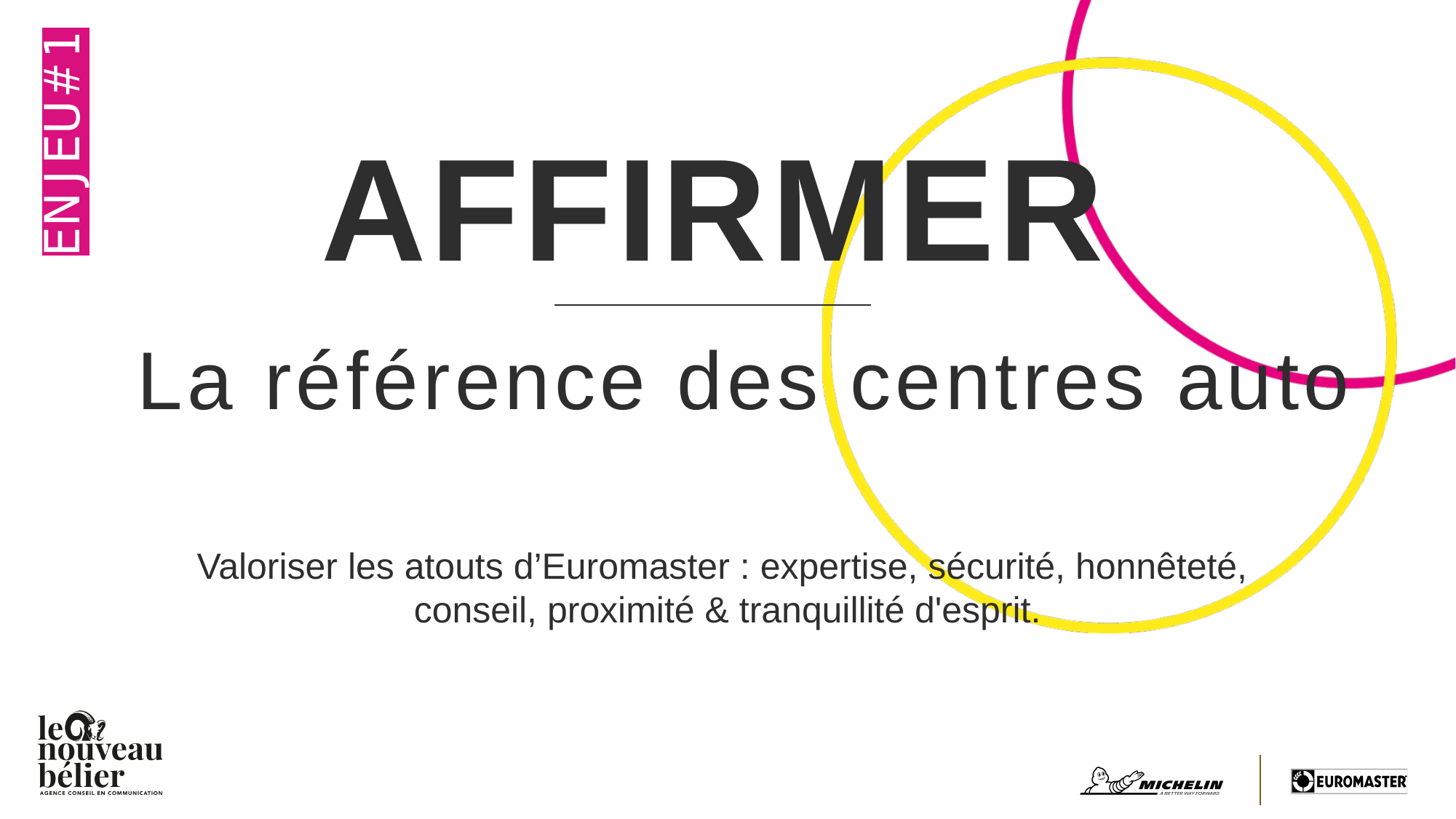

AFFIRMER
ENJEU#1
La référence des centres auto
Valoriser les atouts d’Euromaster : expertise, sécurité, honnêteté,
conseil, proximité & tranquillité d'esprit.